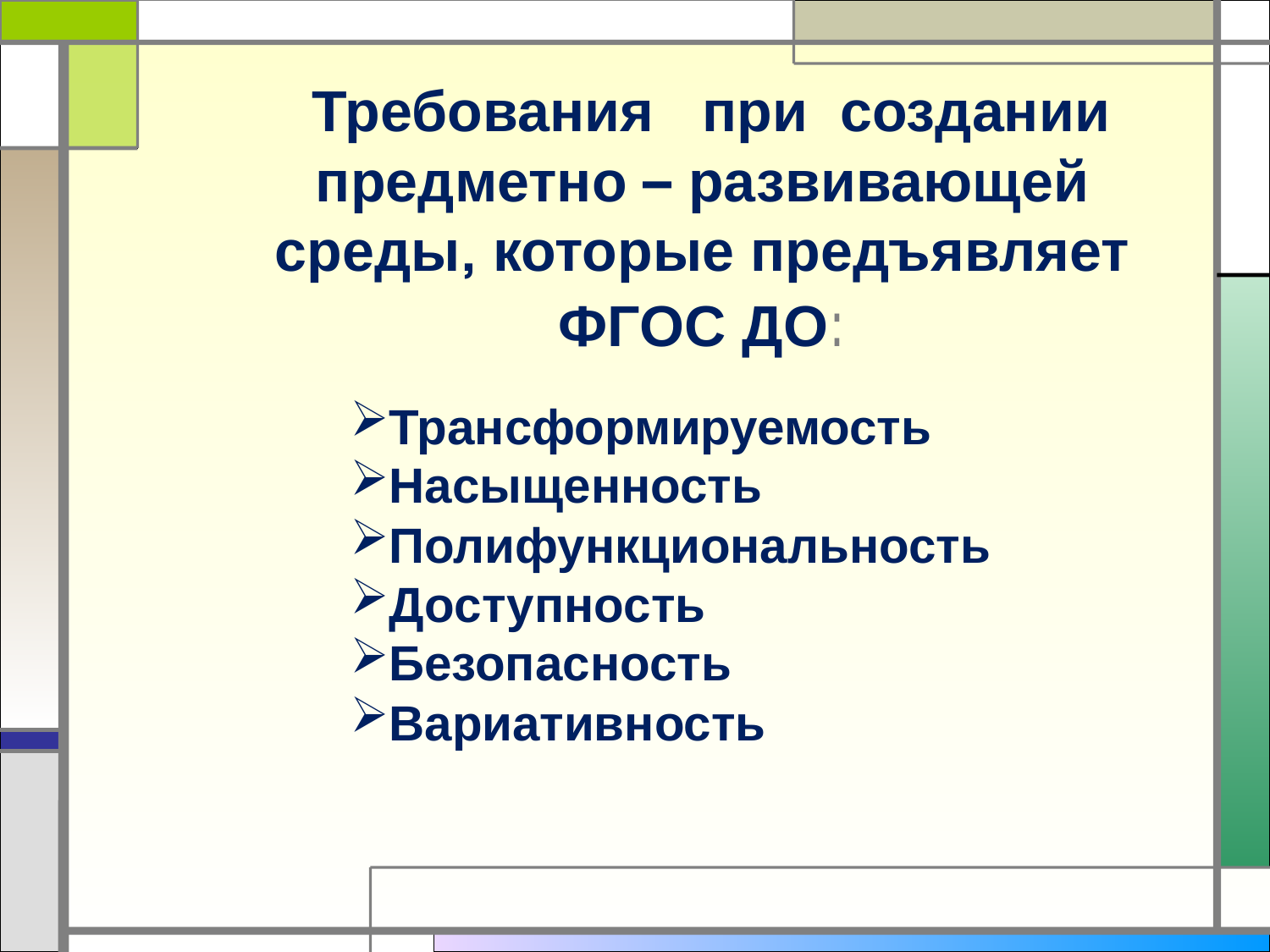

# Требования   при  создании предметно – развивающей среды, которые предъявляет ФГОС ДО:
Трансформируемость
Насыщенность
Полифункциональность
Доступность
Безопасность
Вариативность